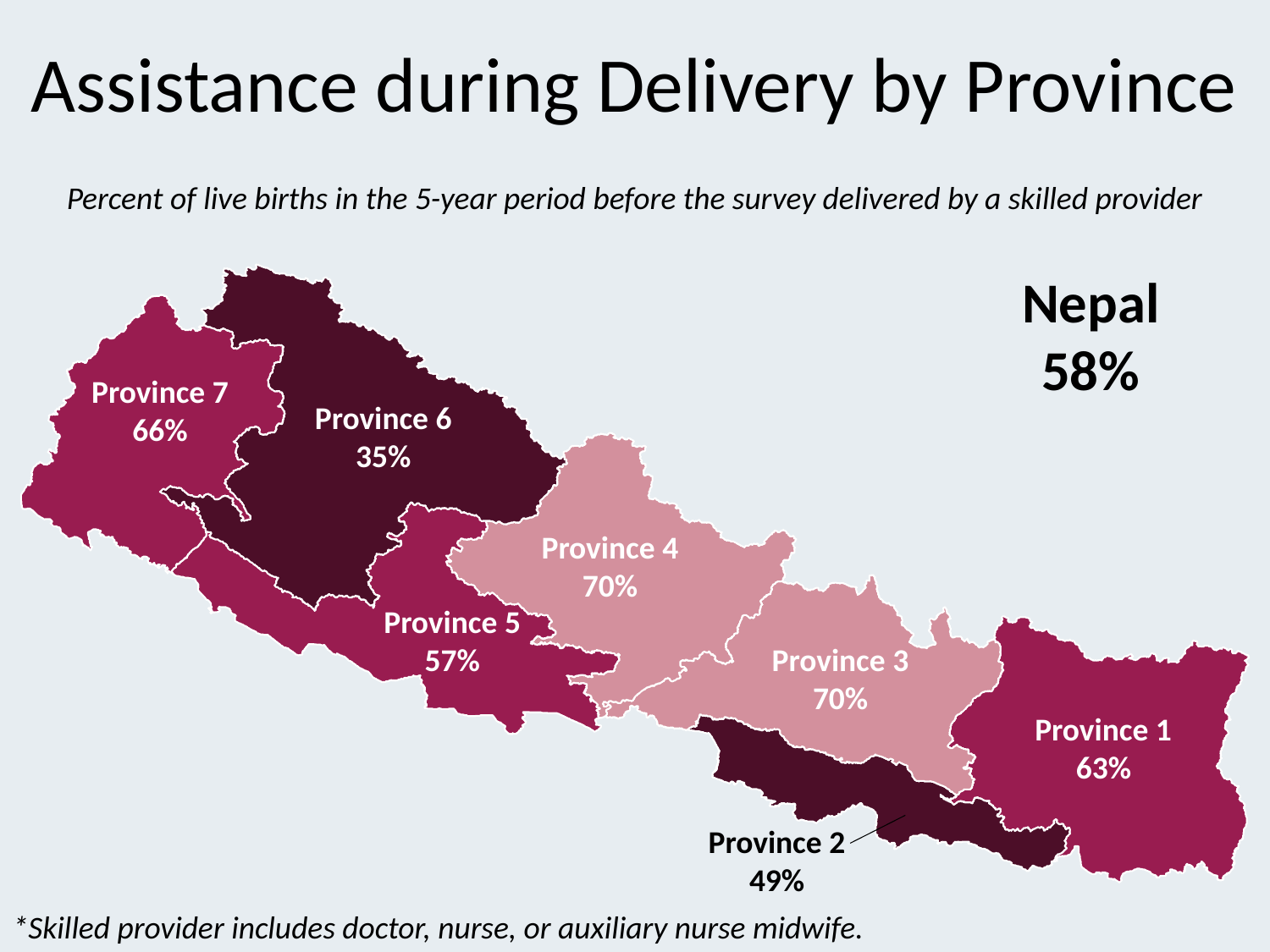

# Assistance during Delivery by Province
Percent of live births in the 5-year period before the survey delivered by a skilled provider
Nepal
58%

Province 7
66%
Province 6
35%

Province 4
70%

Province 5
57%

Province 3
70%
Province 1
63%

Province 2
49%
*Skilled provider includes doctor, nurse, or auxiliary nurse midwife.